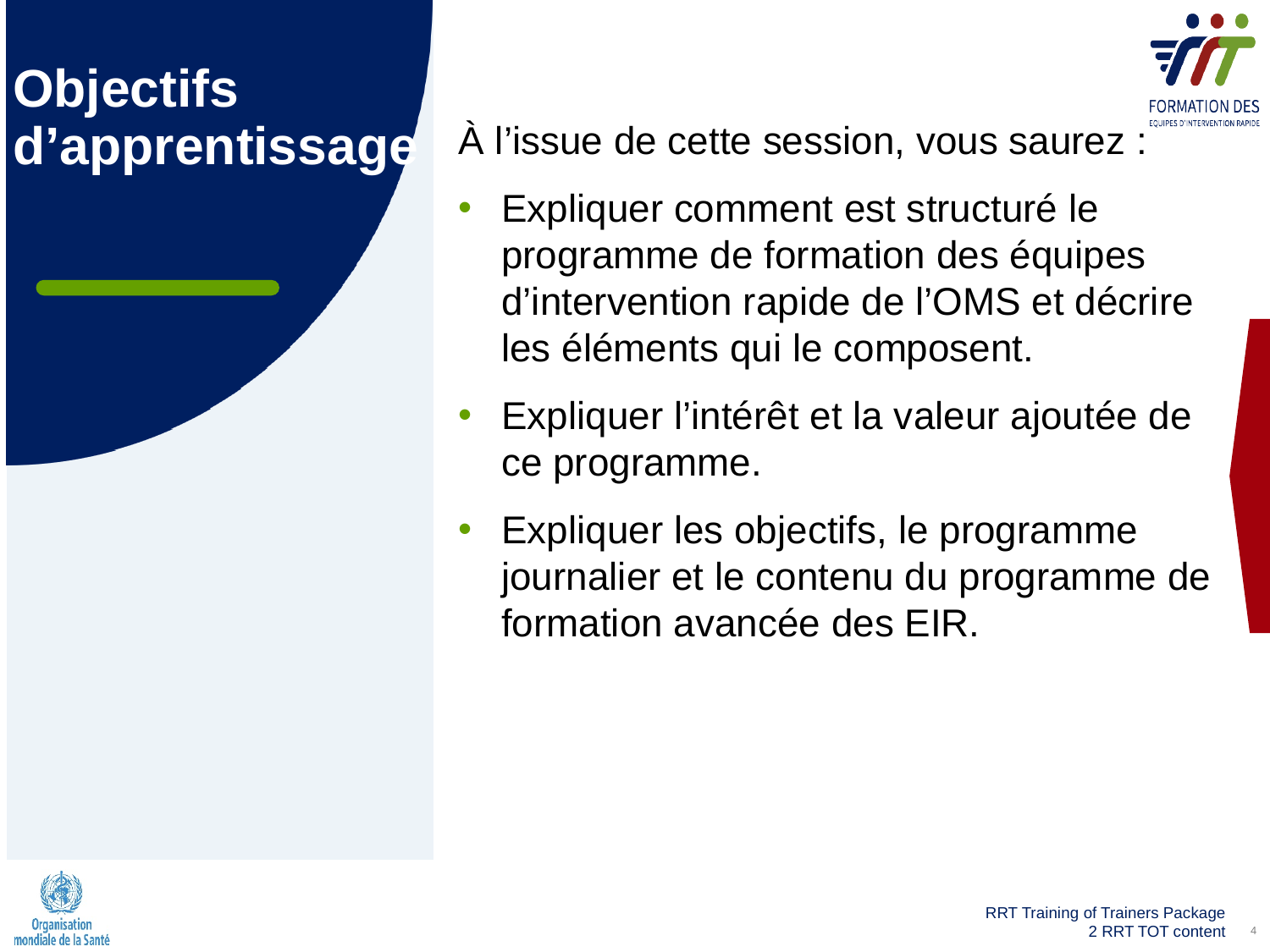

Objectifs d’apprentissage
À l’issue de cette session, vous saurez :
Expliquer comment est structuré le programme de formation des équipes d’intervention rapide de l’OMS et décrire les éléments qui le composent.
Expliquer l’intérêt et la valeur ajoutée de ce programme.
Expliquer les objectifs, le programme journalier et le contenu du programme de formation avancée des EIR.